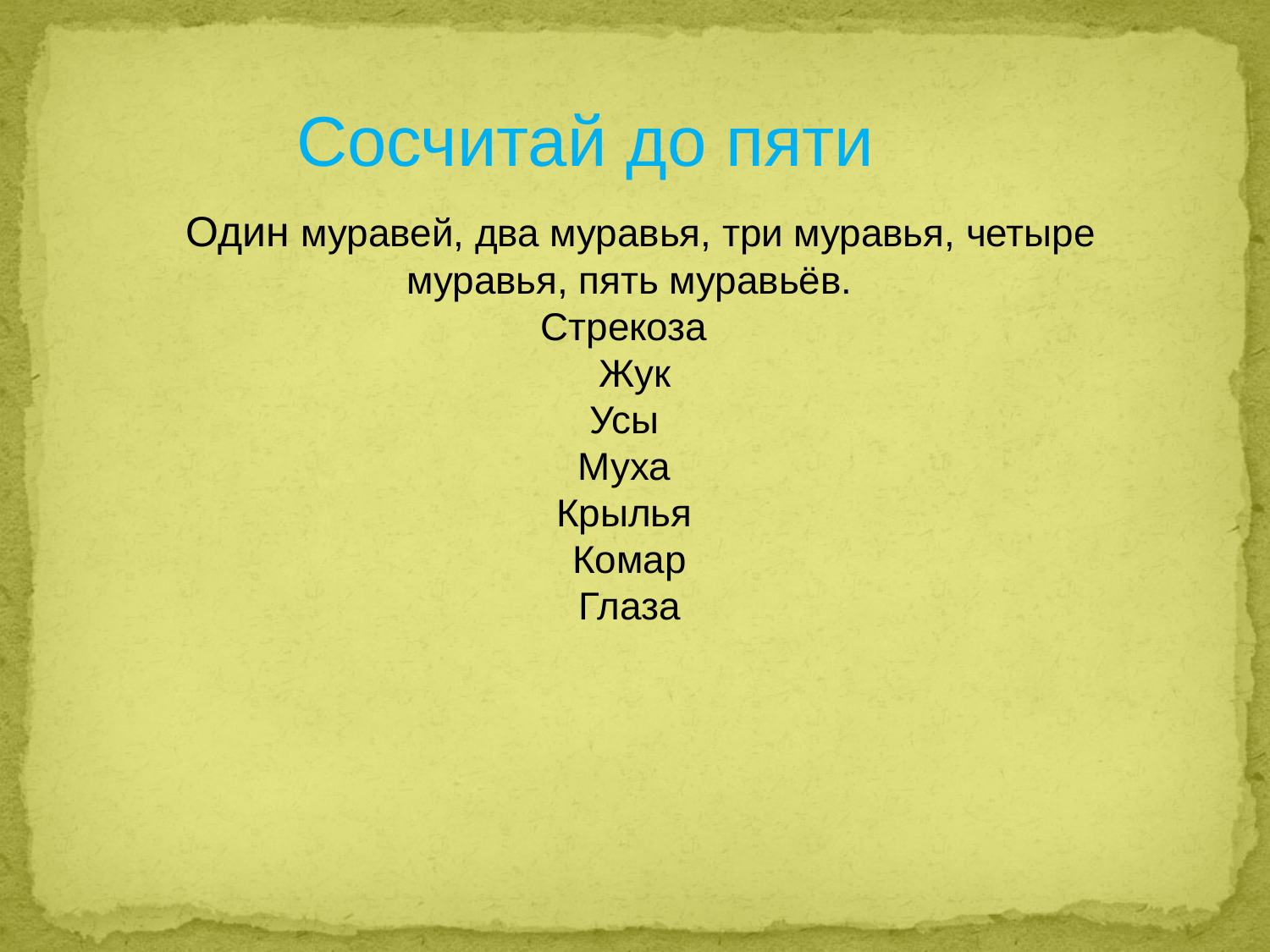

Сосчитай до пяти

 Один муравей, два муравья, три муравья, четыре муравья, пять муравьёв. 
Стрекоза  
Жук
Усы  
Муха  
Крылья  
Комар
Глаза
 .